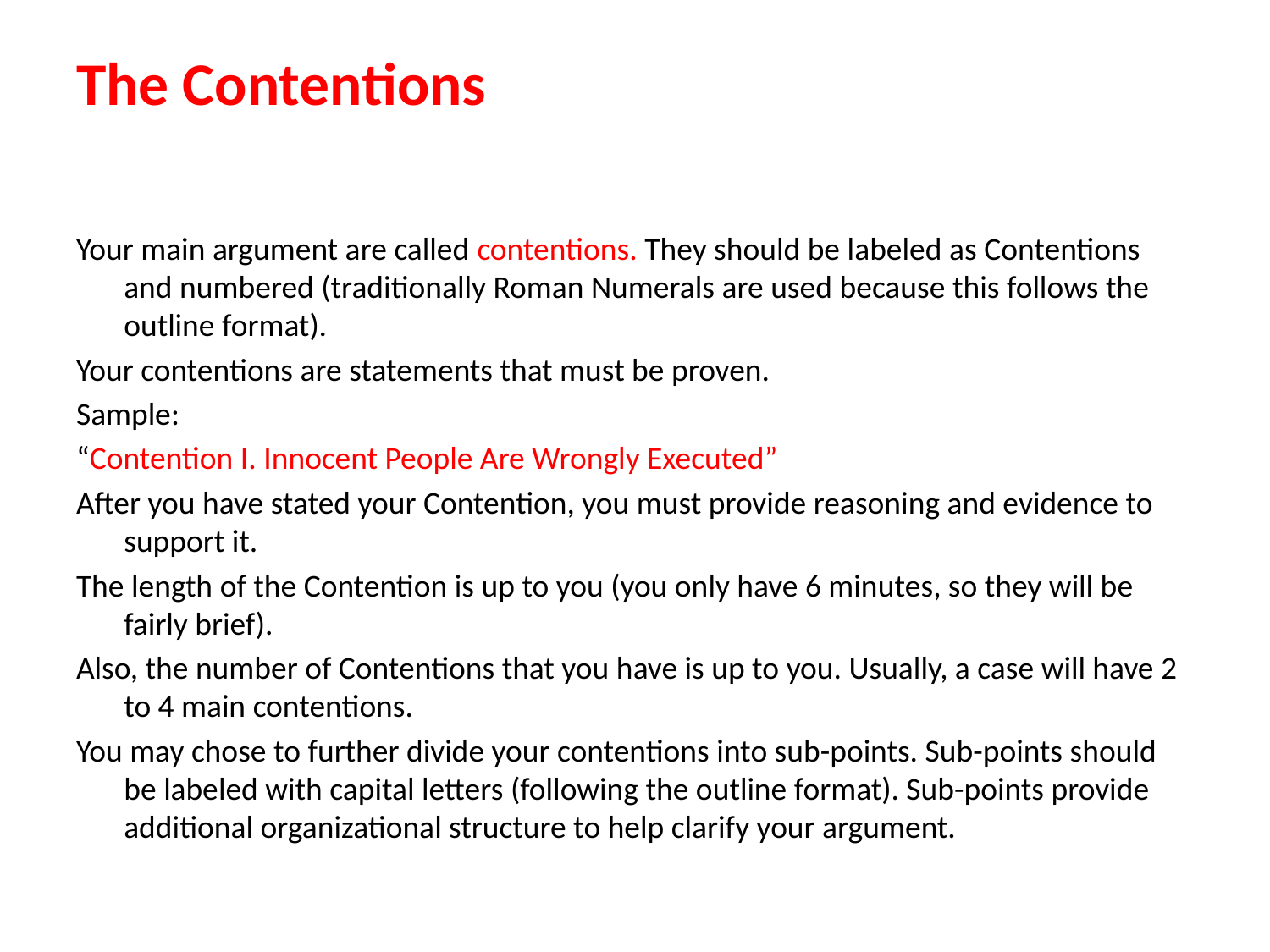

# The Contentions
Your main argument are called contentions. They should be labeled as Contentions and numbered (traditionally Roman Numerals are used because this follows the outline format).
Your contentions are statements that must be proven.
Sample:
“Contention I. Innocent People Are Wrongly Executed”
After you have stated your Contention, you must provide reasoning and evidence to support it.
The length of the Contention is up to you (you only have 6 minutes, so they will be fairly brief).
Also, the number of Contentions that you have is up to you. Usually, a case will have 2 to 4 main contentions.
You may chose to further divide your contentions into sub-points. Sub-points should be labeled with capital letters (following the outline format). Sub-points provide additional organizational structure to help clarify your argument.